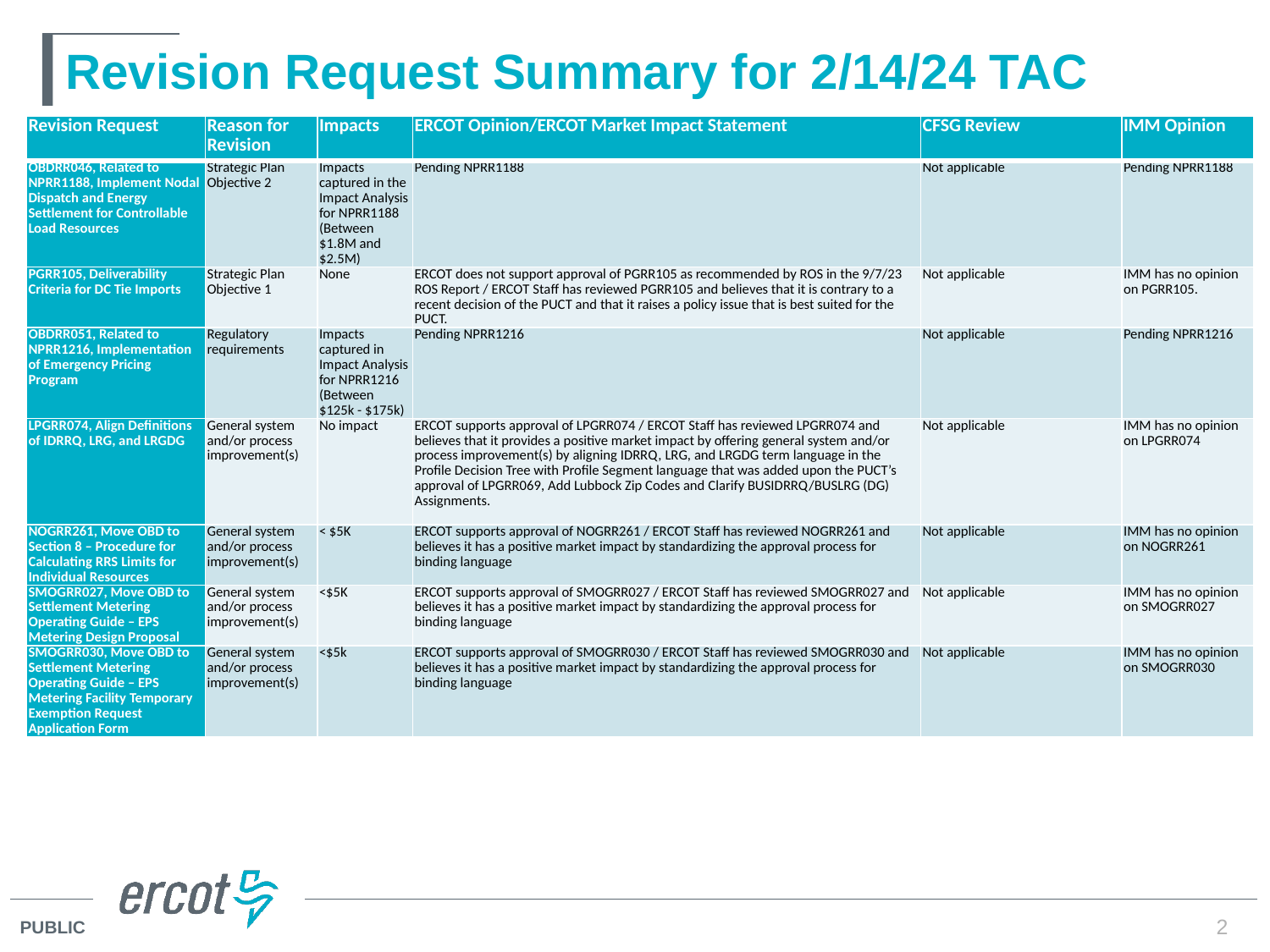

# Revision Request Summary for 2/14/24 TAC
| Revision Request | Reason for Revision | Impacts | ERCOT Opinion/ERCOT Market Impact Statement | CFSG Review | IMM Opinion |
| --- | --- | --- | --- | --- | --- |
| OBDRR046, Related to NPRR1188, Implement Nodal Dispatch and Energy Settlement for Controllable Load Resources | Strategic Plan Objective 2 | Impacts captured in the Impact Analysis for NPRR1188 (Between $1.8M and $2.5M) | Pending NPRR1188 | Not applicable | Pending NPRR1188 |
| PGRR105, Deliverability Criteria for DC Tie Imports | Strategic Plan Objective 1 | None | ERCOT does not support approval of PGRR105 as recommended by ROS in the 9/7/23 ROS Report / ERCOT Staff has reviewed PGRR105 and believes that it is contrary to a recent decision of the PUCT and that it raises a policy issue that is best suited for the PUCT. | Not applicable | IMM has no opinion on PGRR105. |
| OBDRR051, Related to NPRR1216, Implementation of Emergency Pricing Program | Regulatory requirements | Impacts captured in Impact Analysis for NPRR1216 (Between $125k - $175k) | Pending NPRR1216 | Not applicable | Pending NPRR1216 |
| LPGRR074, Align Definitions of IDRRQ, LRG, and LRGDG | General system and/or process improvement(s) | No impact | ERCOT supports approval of LPGRR074 / ERCOT Staff has reviewed LPGRR074 and believes that it provides a positive market impact by offering general system and/or process improvement(s) by aligning IDRRQ, LRG, and LRGDG term language in the Profile Decision Tree with Profile Segment language that was added upon the PUCT’s approval of LPGRR069, Add Lubbock Zip Codes and Clarify BUSIDRRQ/BUSLRG (DG) Assignments. | Not applicable | IMM has no opinion on LPGRR074 |
| NOGRR261, Move OBD to Section 8 – Procedure for Calculating RRS Limits for Individual Resources | General system and/or process improvement(s) | < $5K | ERCOT supports approval of NOGRR261 / ERCOT Staff has reviewed NOGRR261 and believes it has a positive market impact by standardizing the approval process for binding language | Not applicable | IMM has no opinion on NOGRR261 |
| SMOGRR027, Move OBD to Settlement Metering Operating Guide – EPS Metering Design Proposal | General system and/or process improvement(s) | <$5K | ERCOT supports approval of SMOGRR027 / ERCOT Staff has reviewed SMOGRR027 and believes it has a positive market impact by standardizing the approval process for binding language | Not applicable | IMM has no opinion on SMOGRR027 |
| SMOGRR030, Move OBD to Settlement Metering Operating Guide – EPS Metering Facility Temporary Exemption Request Application Form | General system and/or process improvement(s) | <$5k | ERCOT supports approval of SMOGRR030 / ERCOT Staff has reviewed SMOGRR030 and believes it has a positive market impact by standardizing the approval process for binding language | Not applicable | IMM has no opinion on SMOGRR030 |
2